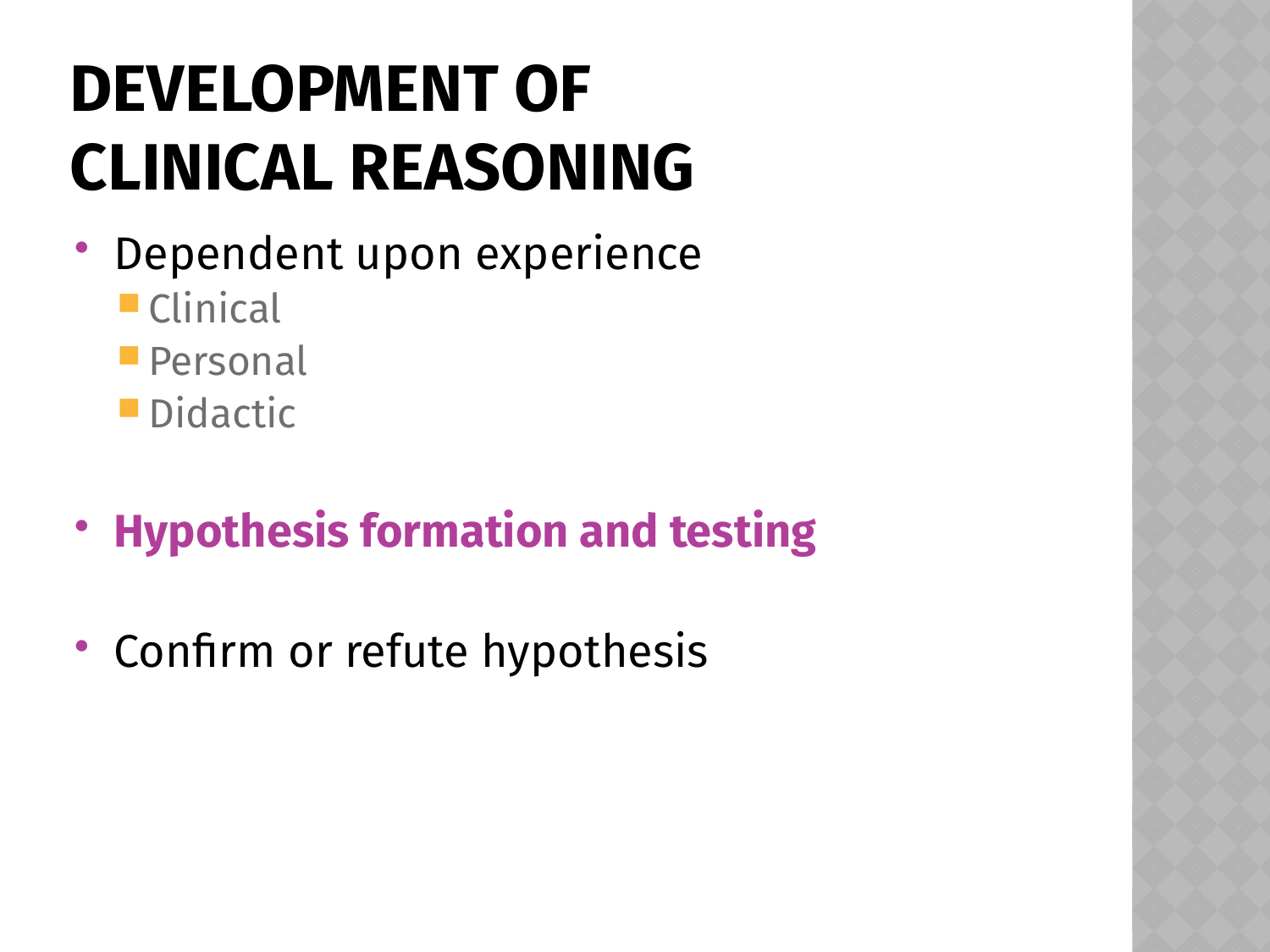

# Development of Clinical Reasoning
Dependent upon experience
Clinical
Personal
Didactic

Hypothesis formation and testing

Confirm or refute hypothesis